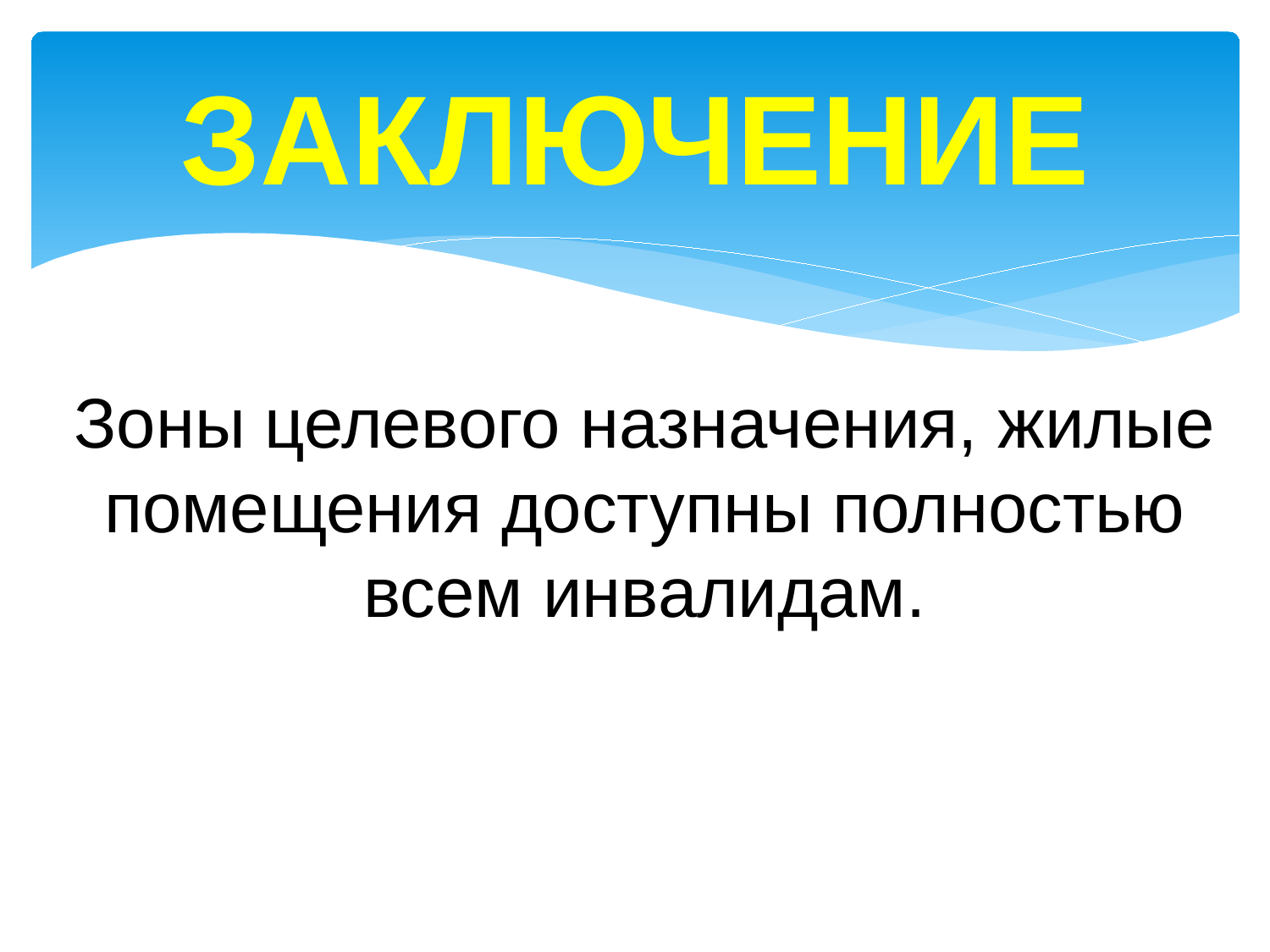

# ЗАКЛЮЧЕНИЕ
Зоны целевого назначения, жилые помещения доступны полностью всем инвалидам.